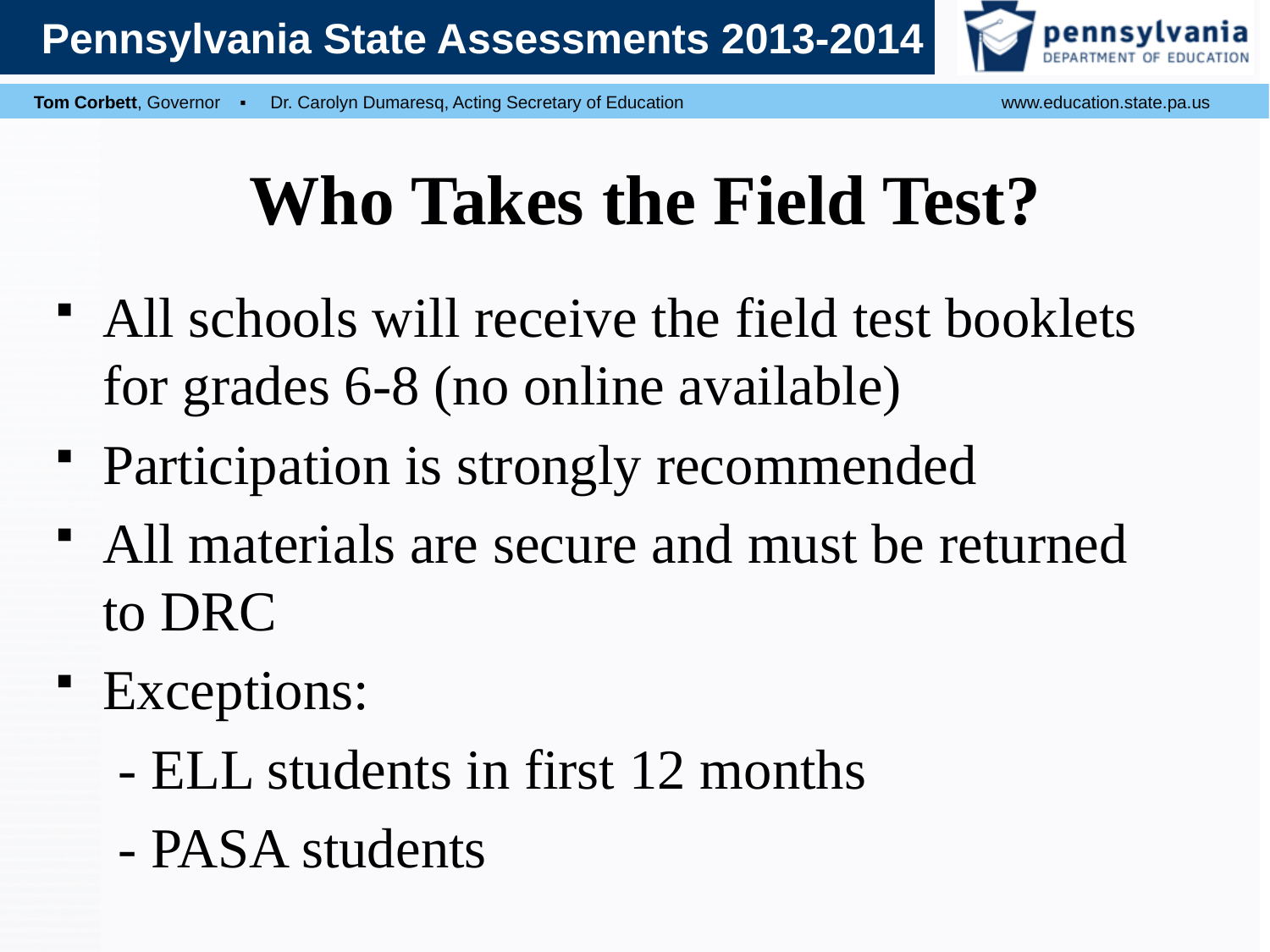

# Who Takes the Field Test?
All schools will receive the field test booklets for grades 6-8 (no online available)
Participation is strongly recommended
All materials are secure and must be returned to DRC
Exceptions:
- ELL students in first 12 months
- PASA students